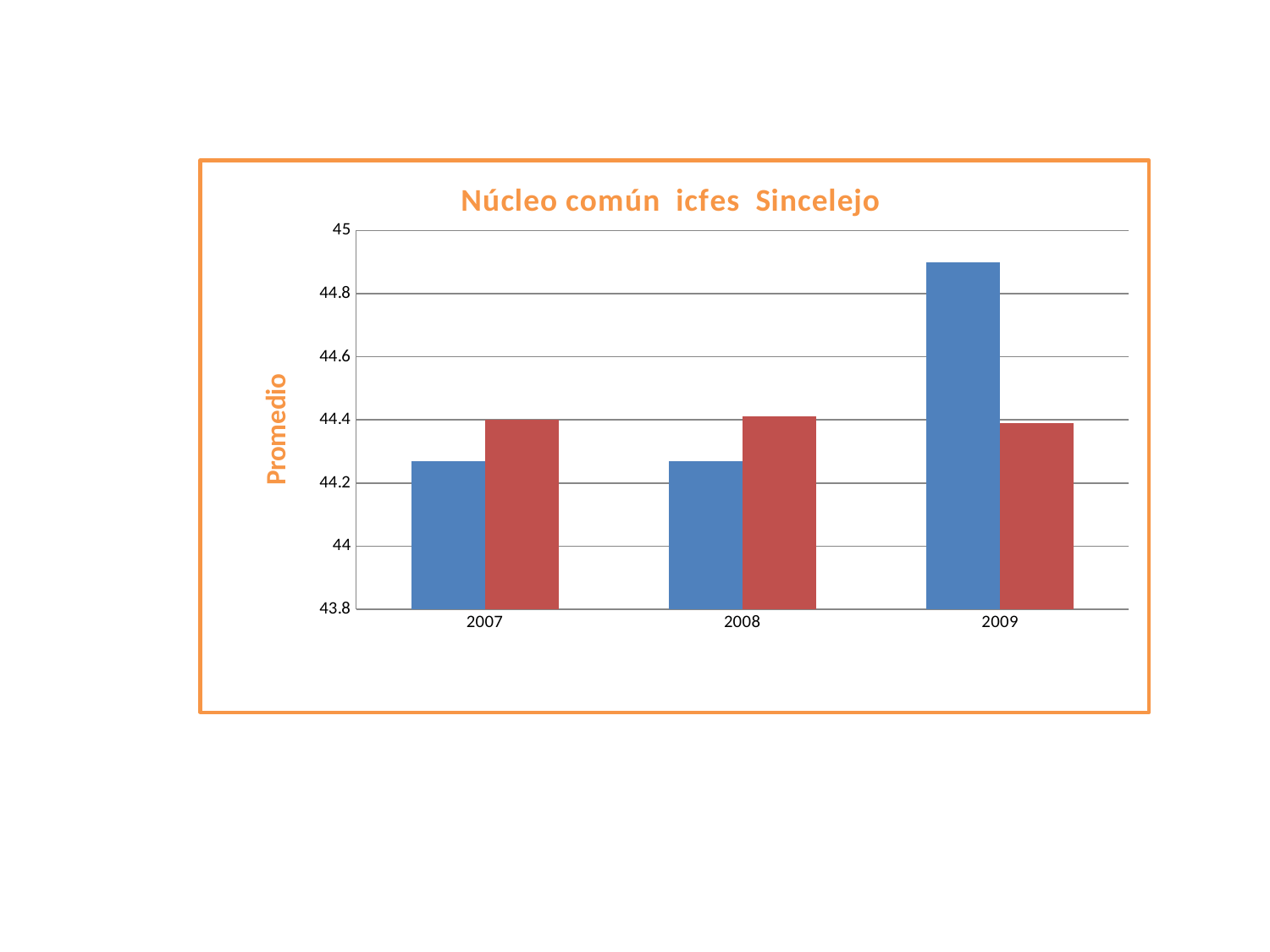

### Chart: Núcleo común  icfes  Sincelejo

| Category | Sincelejo | Nación |
|---|---|---|
| 2007 | 44.27 | 44.4 |
| 2008 | 44.27 | 44.41 |
| 2009 | 44.9 | 44.39 |